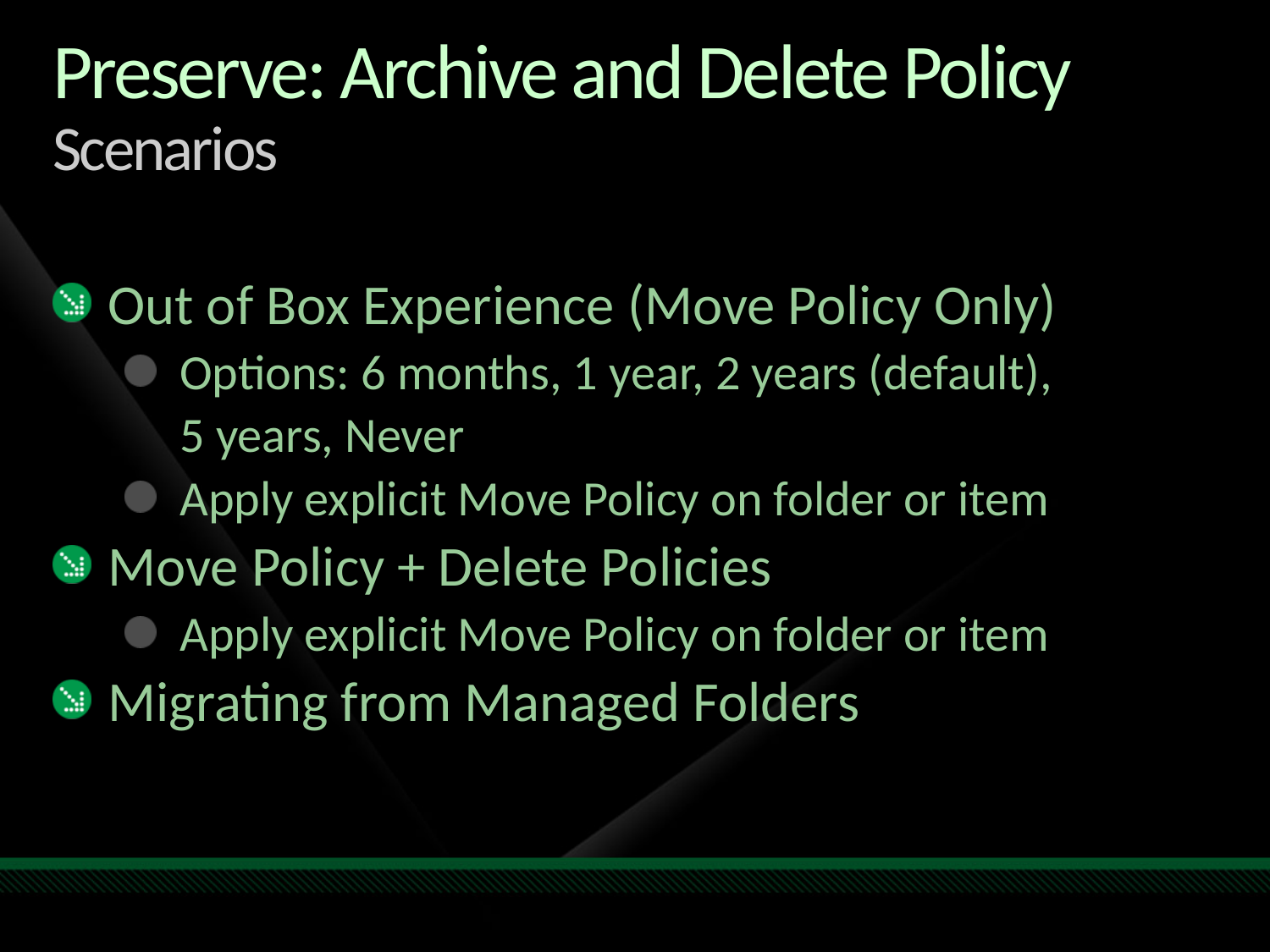

# Preserve: Archive and Delete Policy Scenarios
Out of Box Experience (Move Policy Only)
Options: 6 months, 1 year, 2 years (default),
	5 years, Never
Apply explicit Move Policy on folder or item
Move Policy + Delete Policies
Apply explicit Move Policy on folder or item
Migrating from Managed Folders